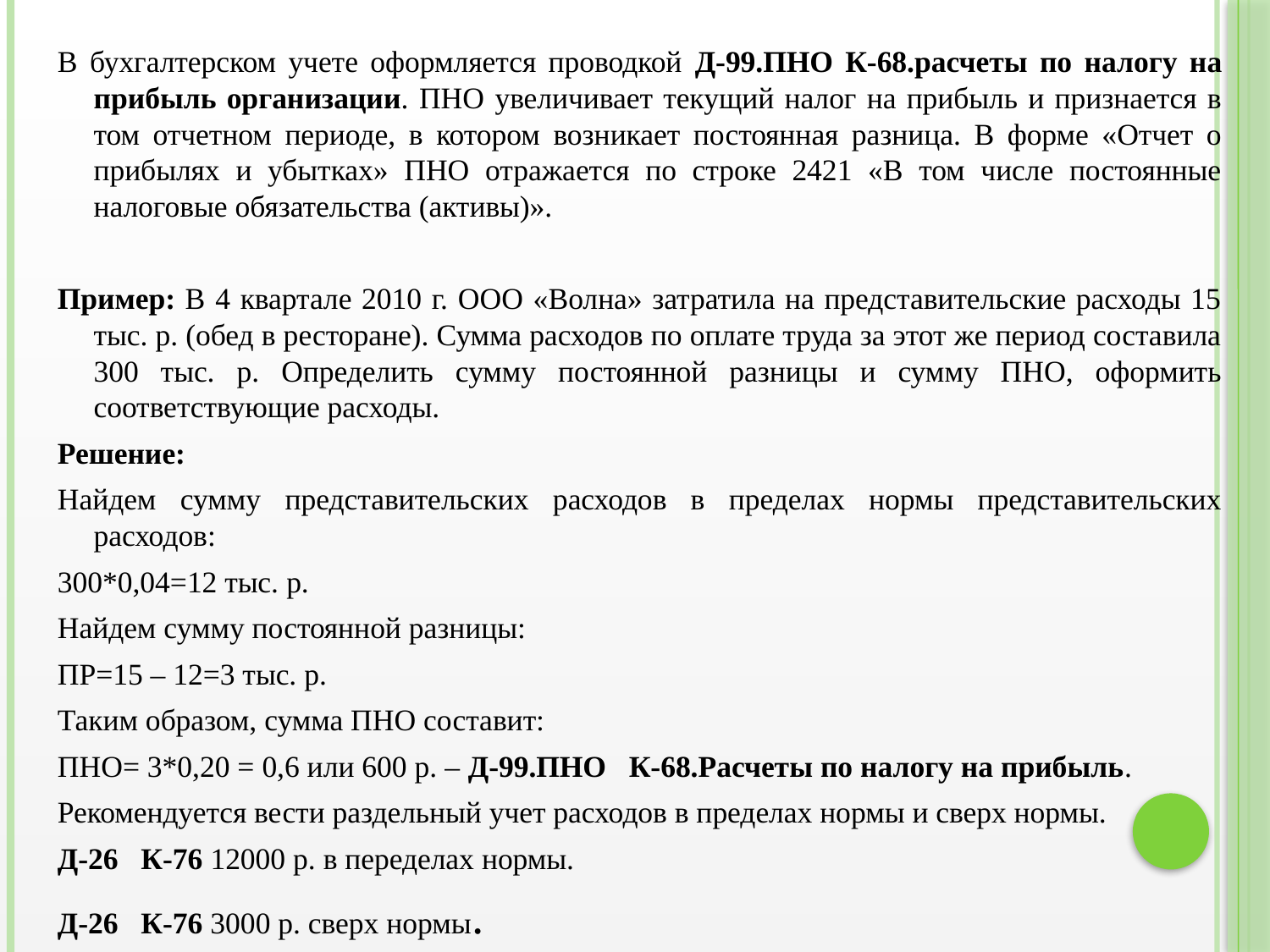

В бухгалтерском учете оформляется проводкой Д-99.ПНО К-68.расчеты по налогу на прибыль организации. ПНО увеличивает текущий налог на прибыль и признается в том отчетном периоде, в котором возникает постоянная разница. В форме «Отчет о прибылях и убытках» ПНО отражается по строке 2421 «В том числе постоянные налоговые обязательства (активы)».

Пример: В 4 квартале 2010 г. ООО «Волна» затратила на представительские расходы 15 тыс. р. (обед в ресторане). Сумма расходов по оплате труда за этот же период составила 300 тыс. р. Определить сумму постоянной разницы и сумму ПНО, оформить соответствующие расходы.
Решение:
Найдем сумму представительских расходов в пределах нормы представительских расходов:
300*0,04=12 тыс. р.
Найдем сумму постоянной разницы:
ПР=15 – 12=3 тыс. р.
Таким образом, сумма ПНО составит:
ПНО= 3*0,20 = 0,6 или 600 р. – Д-99.ПНО   К-68.Расчеты по налогу на прибыль.
Рекомендуется вести раздельный учет расходов в пределах нормы и сверх нормы.
Д-26   К-76 12000 р. в переделах нормы.
Д-26   К-76 3000 р. сверх нормы.